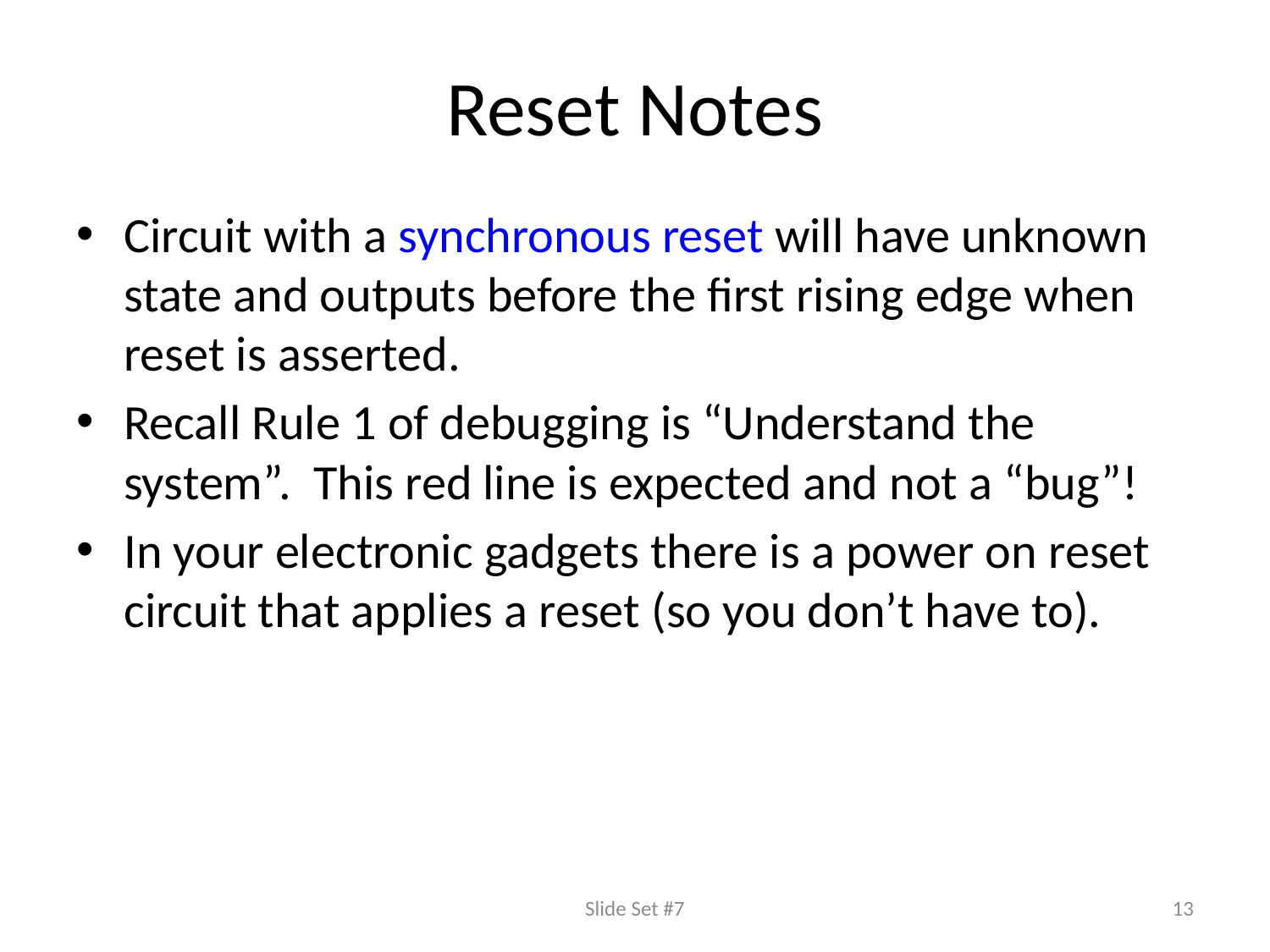

# Reset Notes
Circuit with a synchronous reset will have unknown state and outputs before the first rising edge when reset is asserted.
Recall Rule 1 of debugging is “Understand the system”.  This red line is expected and not a “bug”!
In your electronic gadgets there is a power on reset circuit that applies a reset (so you don’t have to).

Slide Set #7
13